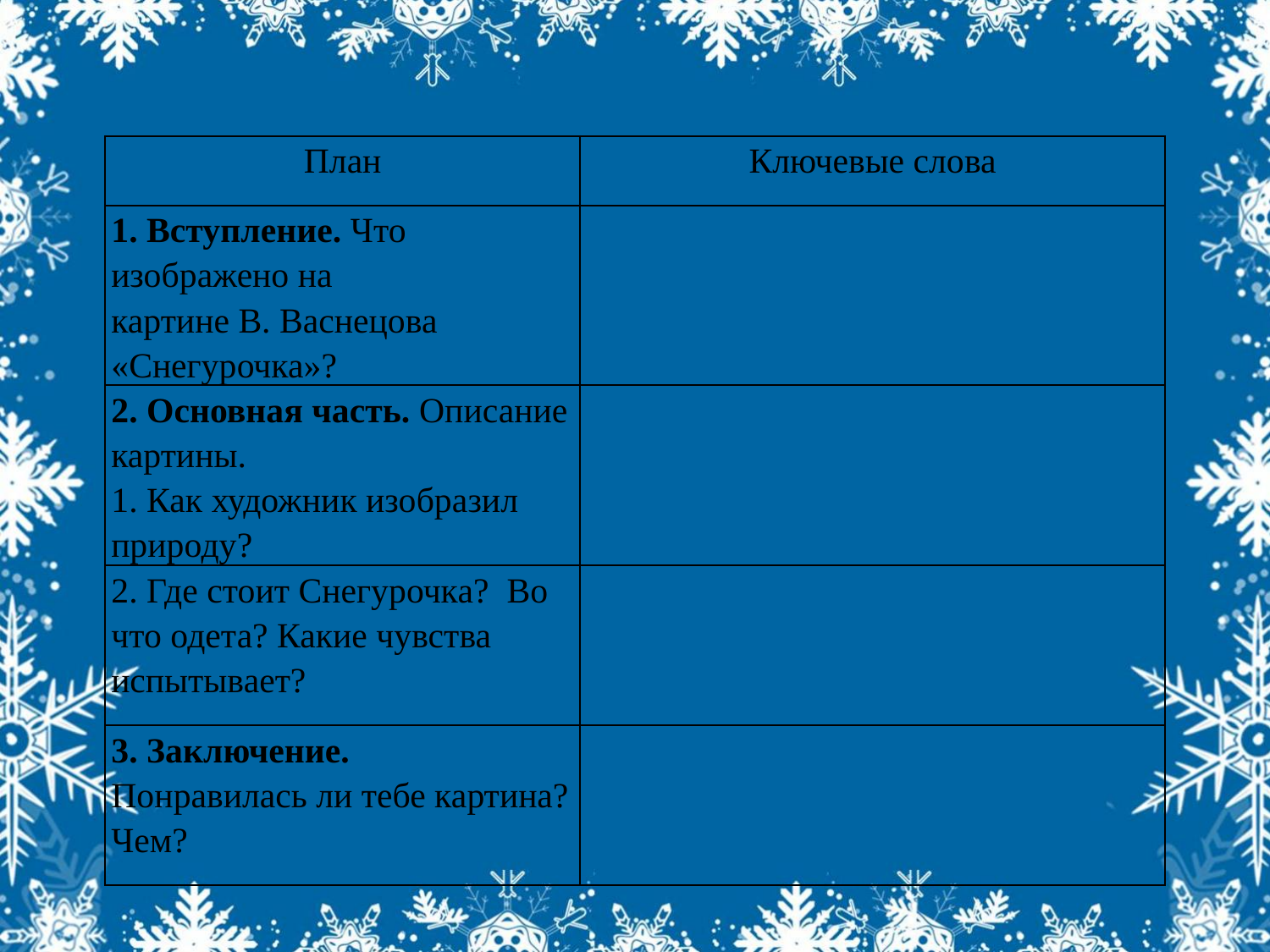

| План | Ключевые слова |
| --- | --- |
| 1. Вступление. Что изображено на картине В. Васнецова «Снегурочка»? |  |
| 2. Основная часть. Описание картины. 1. Как художник изобразил природу? |  |
| 2. Где стоит Снегурочка? Во что одета? Какие чувства испытывает? |  |
| 3. Заключение. Понравилась ли тебе картина? Чем? |  |